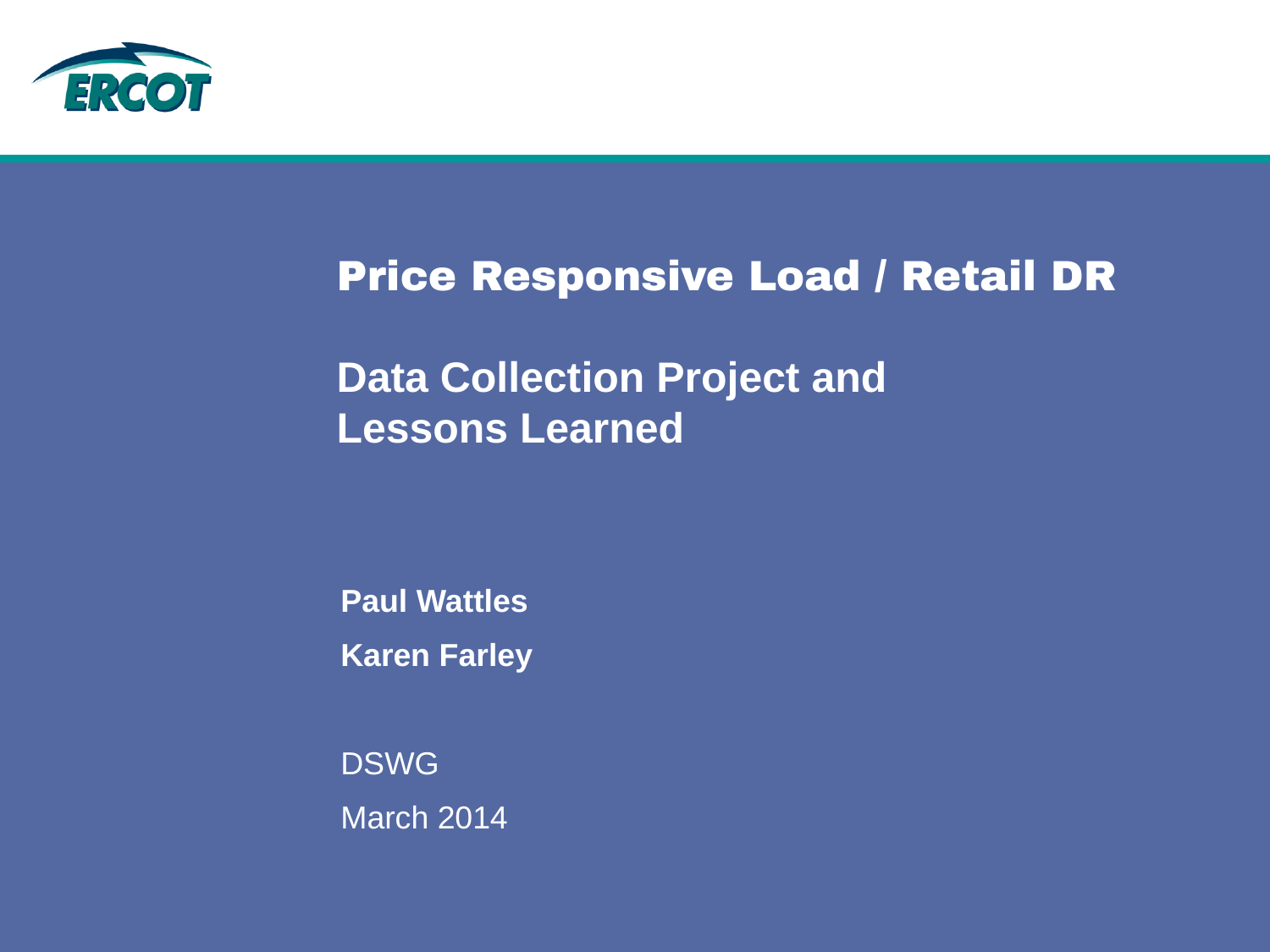

# Price Responsive Load / Retail DR Data Collection Project and Lessons Learned
Paul Wattles
Karen Farley

DSWG
March 2014